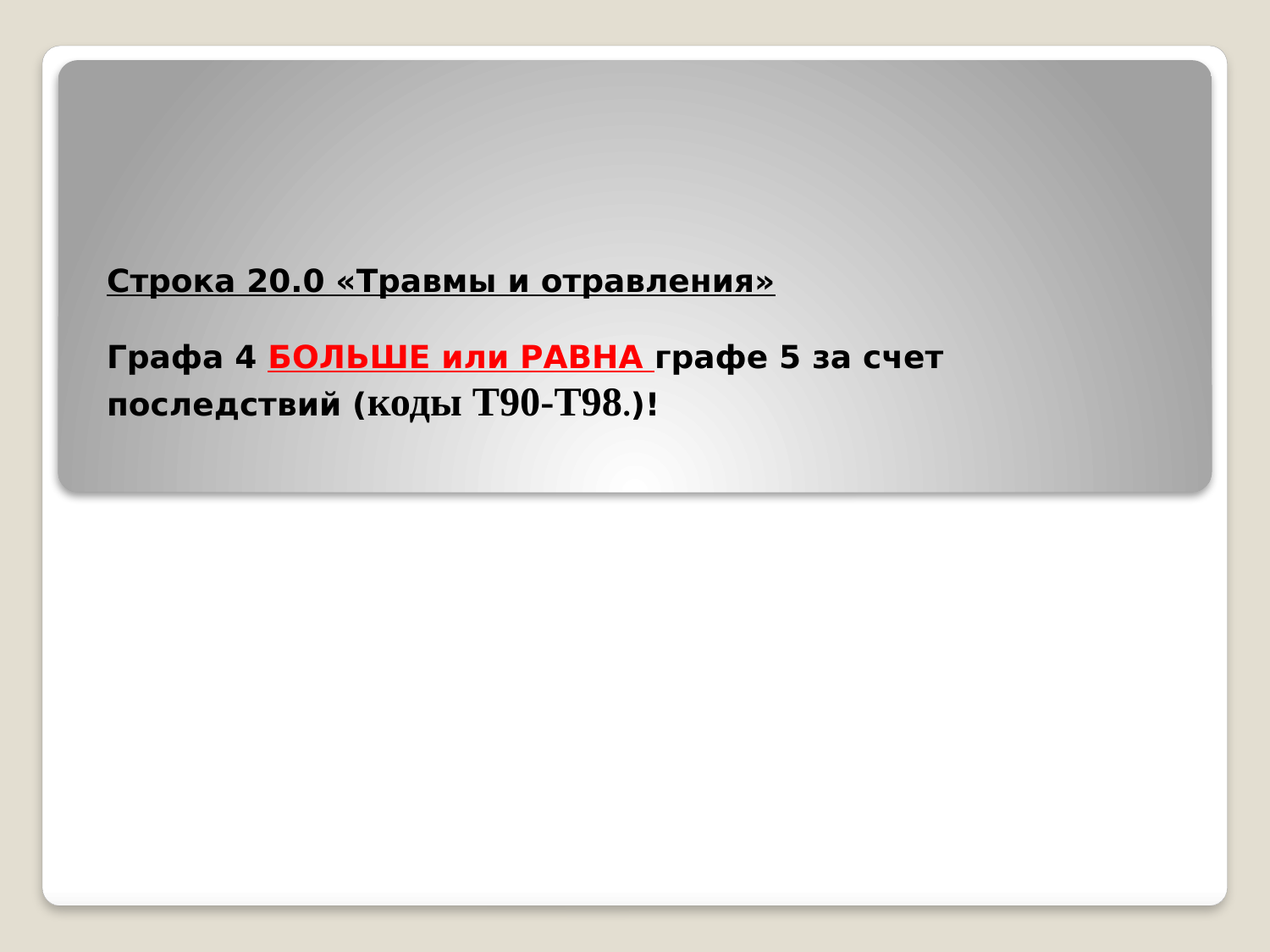

# Строка 20.0 «Травмы и отравления» Графа 4 БОЛЬШЕ или РАВНА графе 5 за счет последствий (коды Т90-Т98.)!